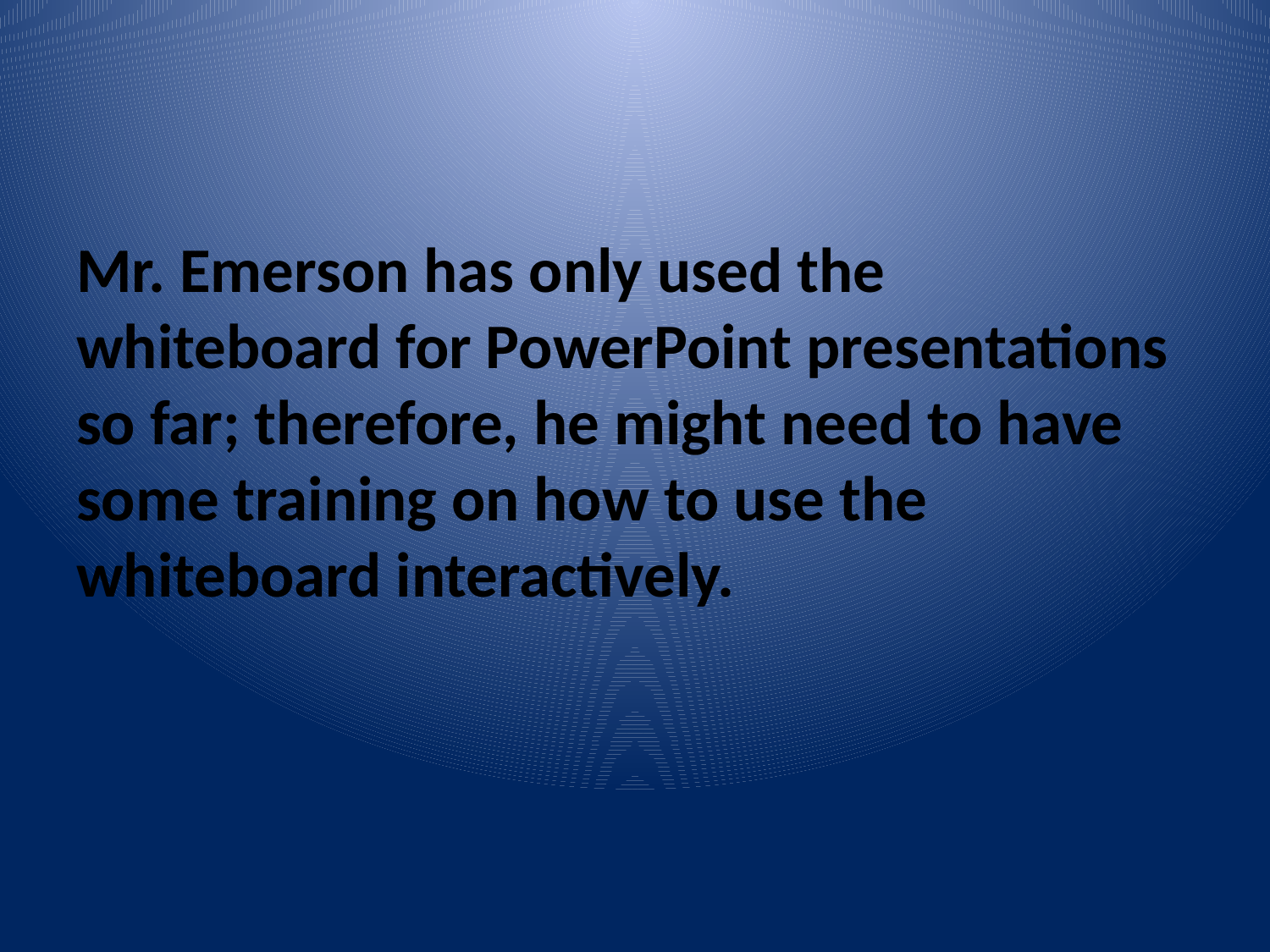

#
Mr. Emerson has only used the whiteboard for PowerPoint presentations so far; therefore, he might need to have some training on how to use the whiteboard interactively.